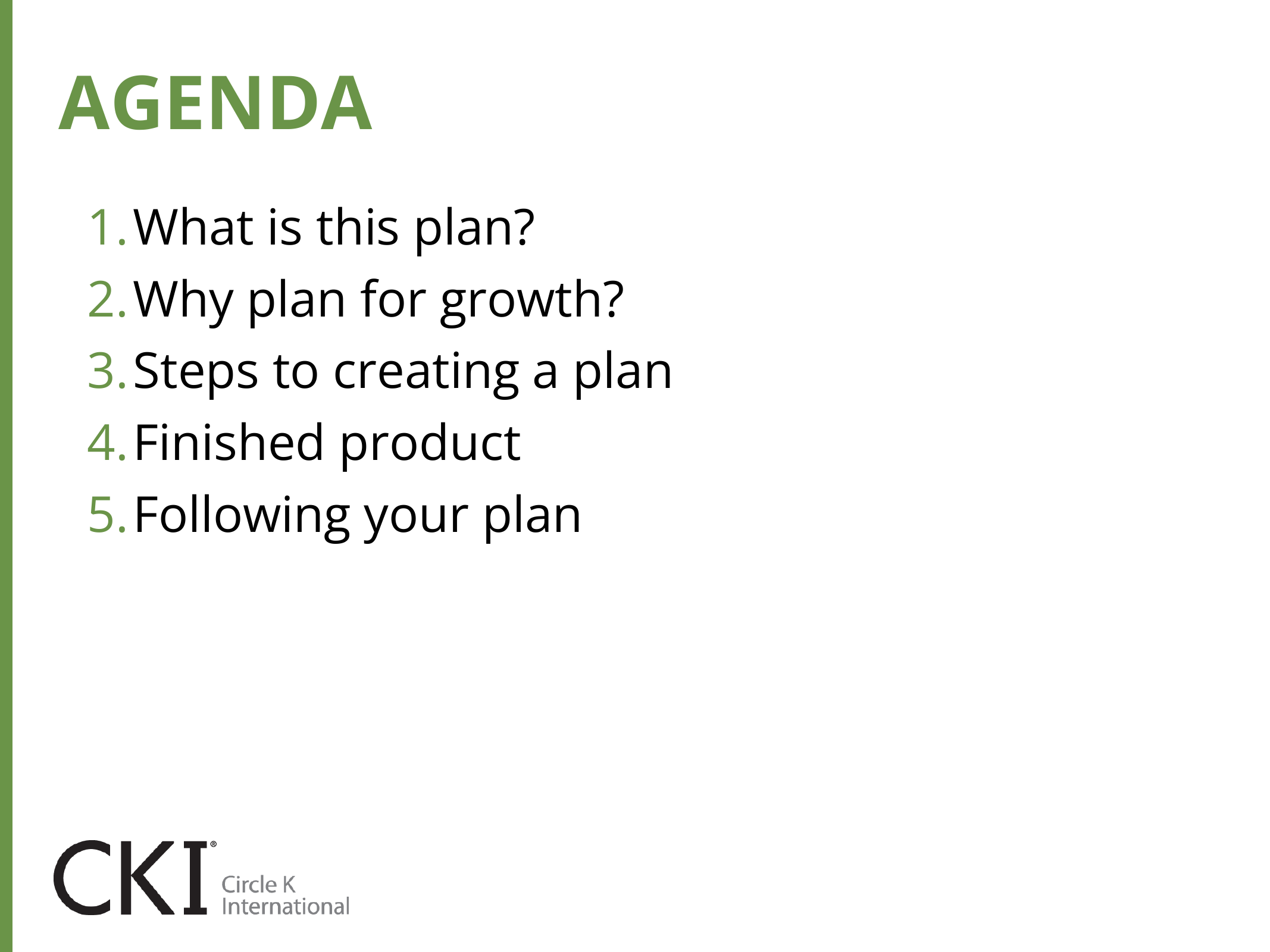

AGENDA
What is this plan?
Why plan for growth?
Steps to creating a plan
Finished product
Following your plan